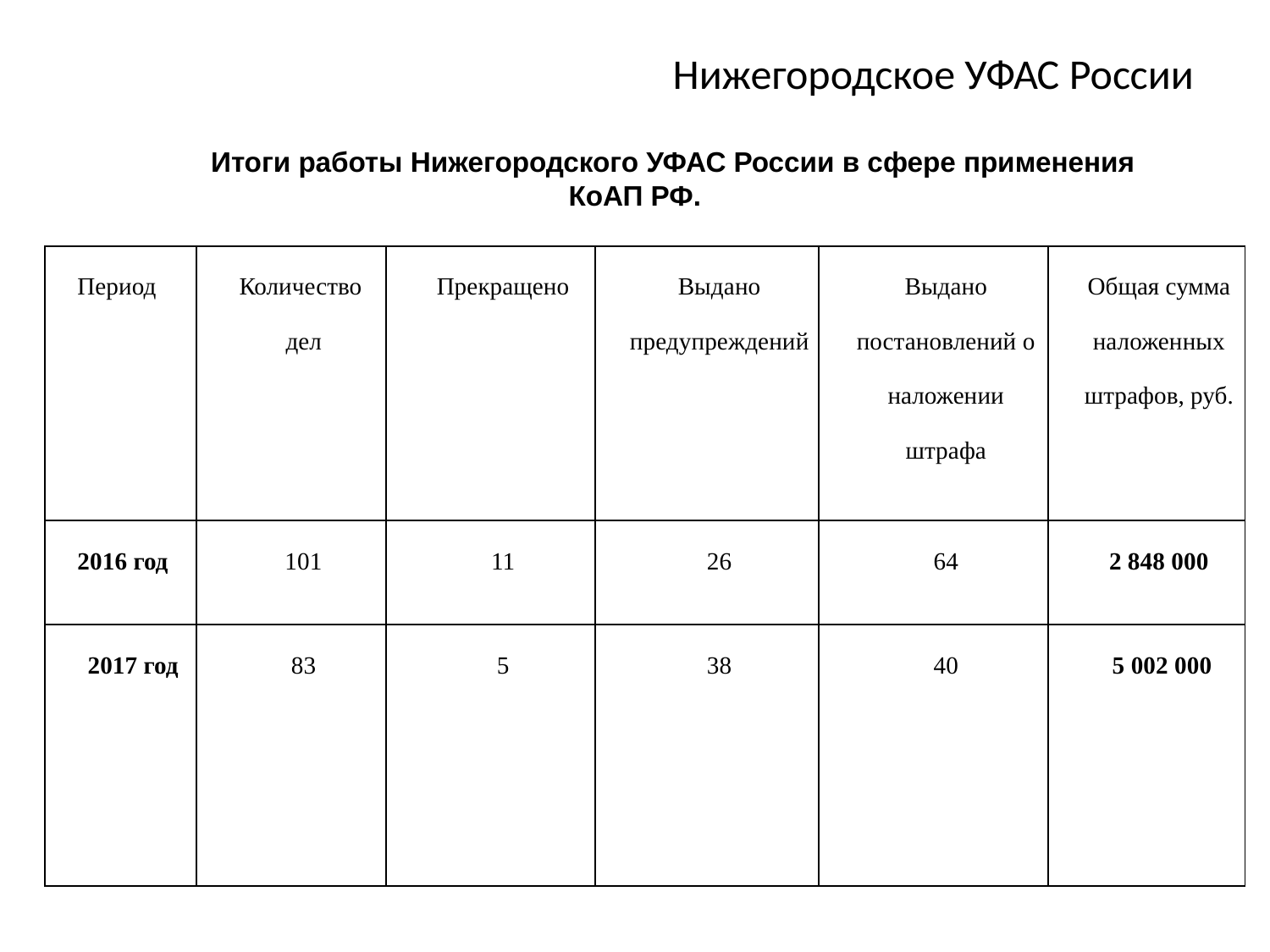

# Нижегородское УФАС России
Итоги работы Нижегородского УФАС России в сфере применения КоАП РФ.
| Период | Количество дел | Прекращено | Выдано предупреждений | Выдано постановлений о наложении штрафа | Общая сумма наложенных штрафов, руб. |
| --- | --- | --- | --- | --- | --- |
| 2016 год | 101 | 11 | 26 | 64 | 2 848 000 |
| 2017 год | 83 | 5 | 38 | 40 | 5 002 000 |